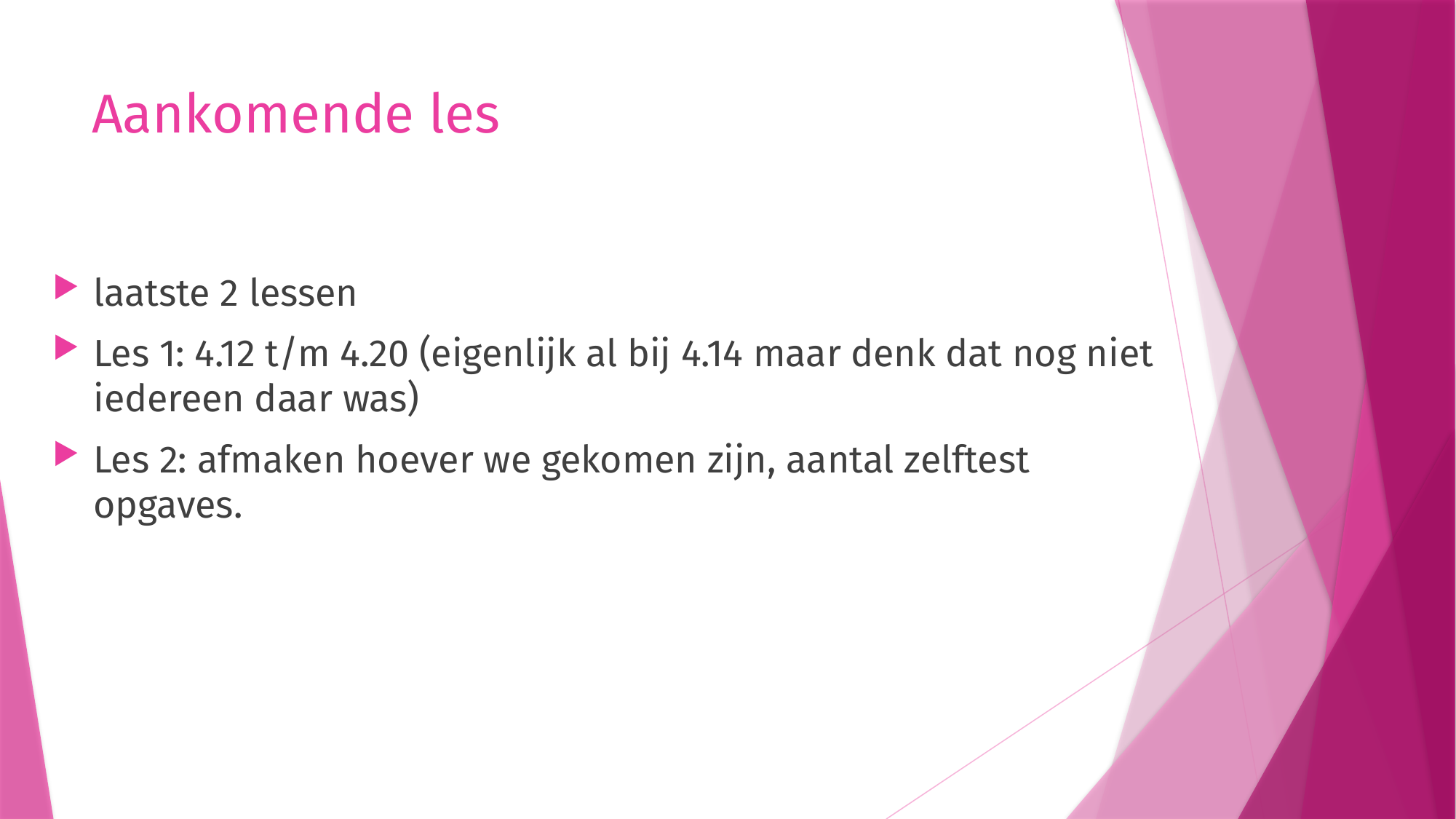

# Aankomende les
laatste 2 lessen
Les 1: 4.12 t/m 4.20 (eigenlijk al bij 4.14 maar denk dat nog niet iedereen daar was)
Les 2: afmaken hoever we gekomen zijn, aantal zelftest opgaves.